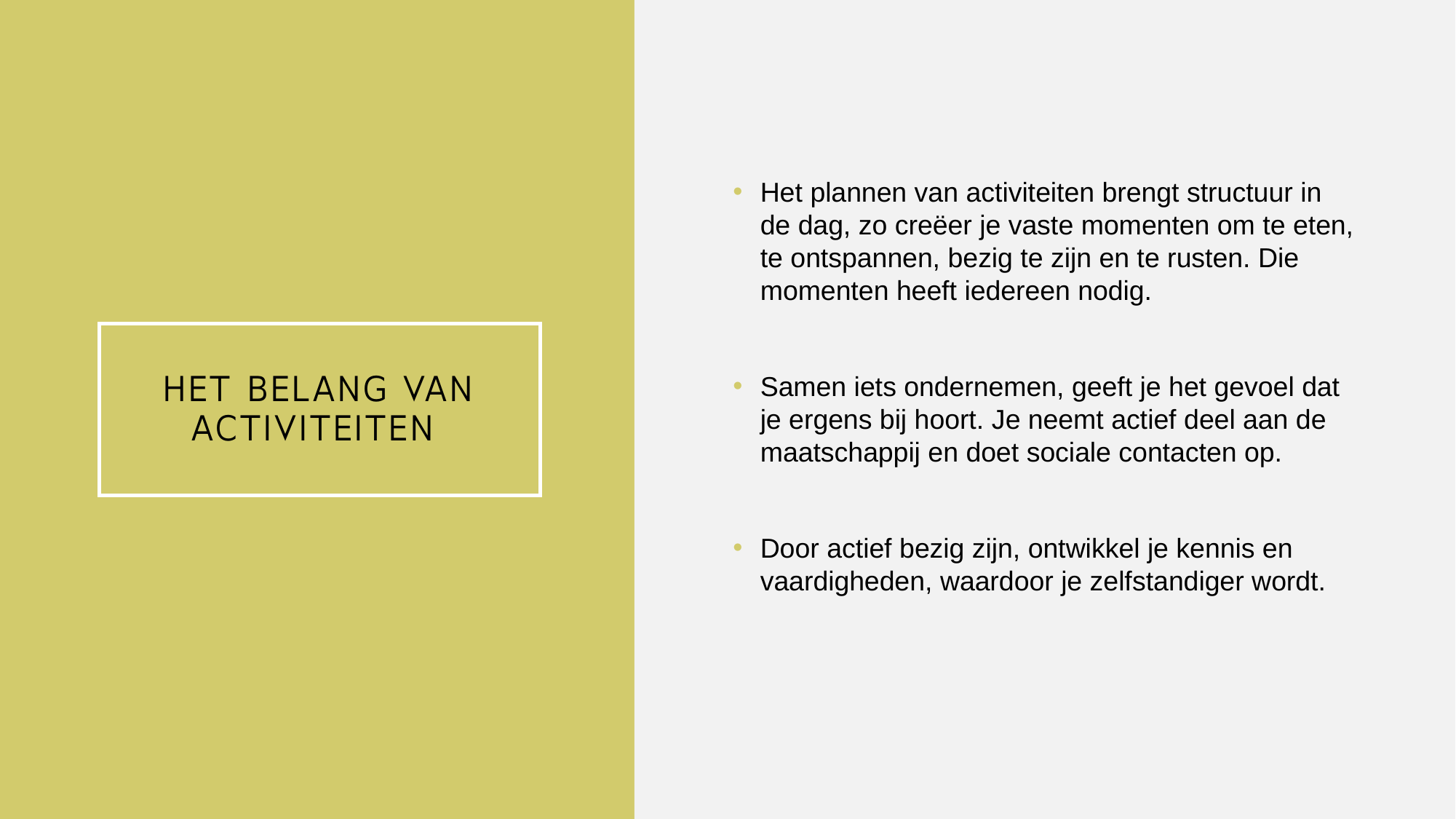

Het plannen van activiteiten brengt structuur in de dag, zo creëer je vaste momenten om te eten, te ontspannen, bezig te zijn en te rusten. Die momenten heeft iedereen nodig.

Samen iets ondernemen, geeft je het gevoel dat je ergens bij hoort. Je neemt actief deel aan de maatschappij en doet sociale contacten op.

Door actief bezig zijn, ontwikkel je kennis en vaardigheden, waardoor je zelfstandiger wordt.

# Het belang van activiteiten